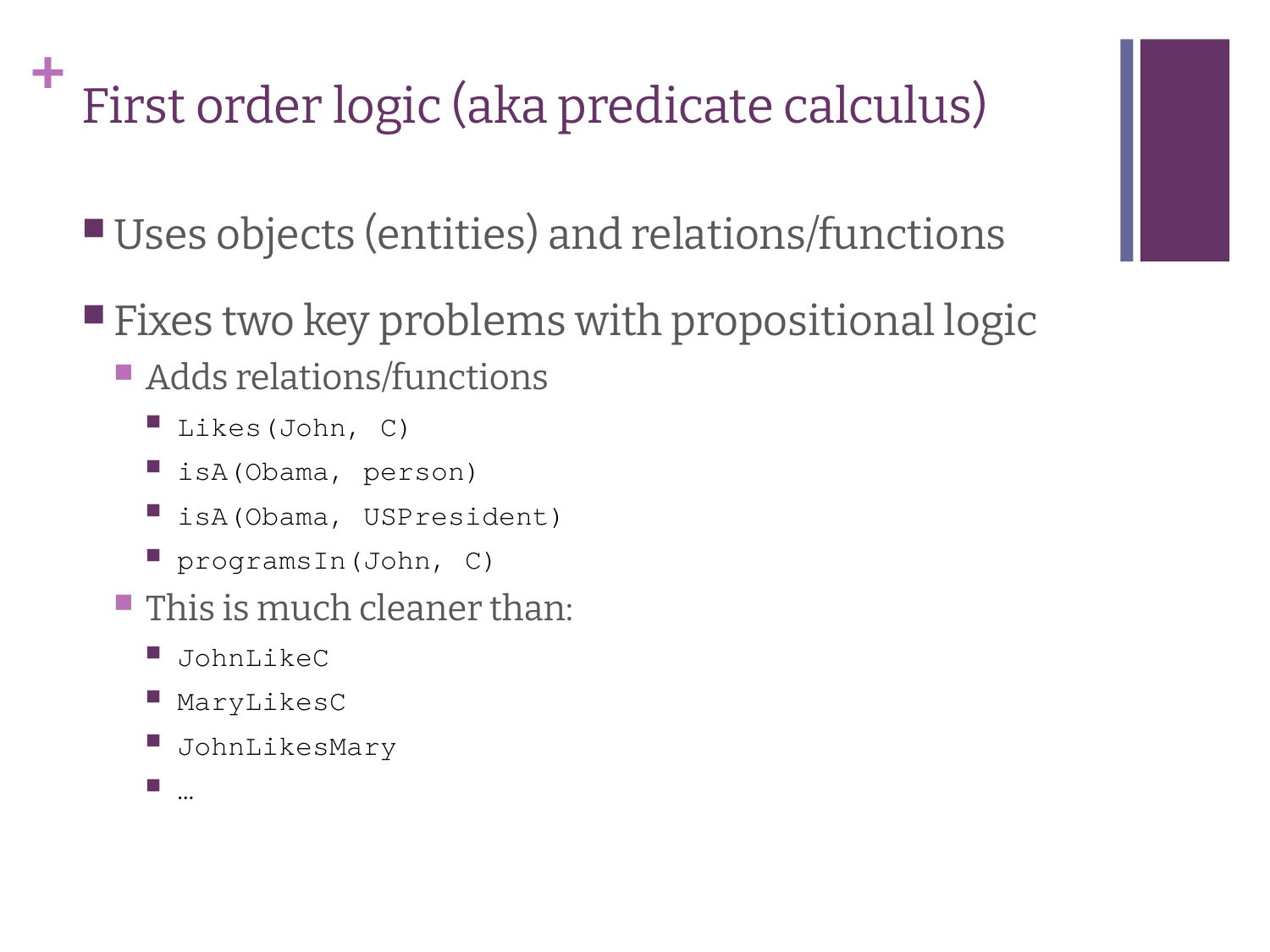

# First order logic (aka predicate calculus)
Uses objects (entities) and relations/functions
Fixes two key problems with propositional logic
Adds relations/functions
Likes(John, C)
isA(Obama, person)
isA(Obama, USPresident)
programsIn(John, C)
This is much cleaner than:
JohnLikeC
MaryLikesC
JohnLikesMary
…